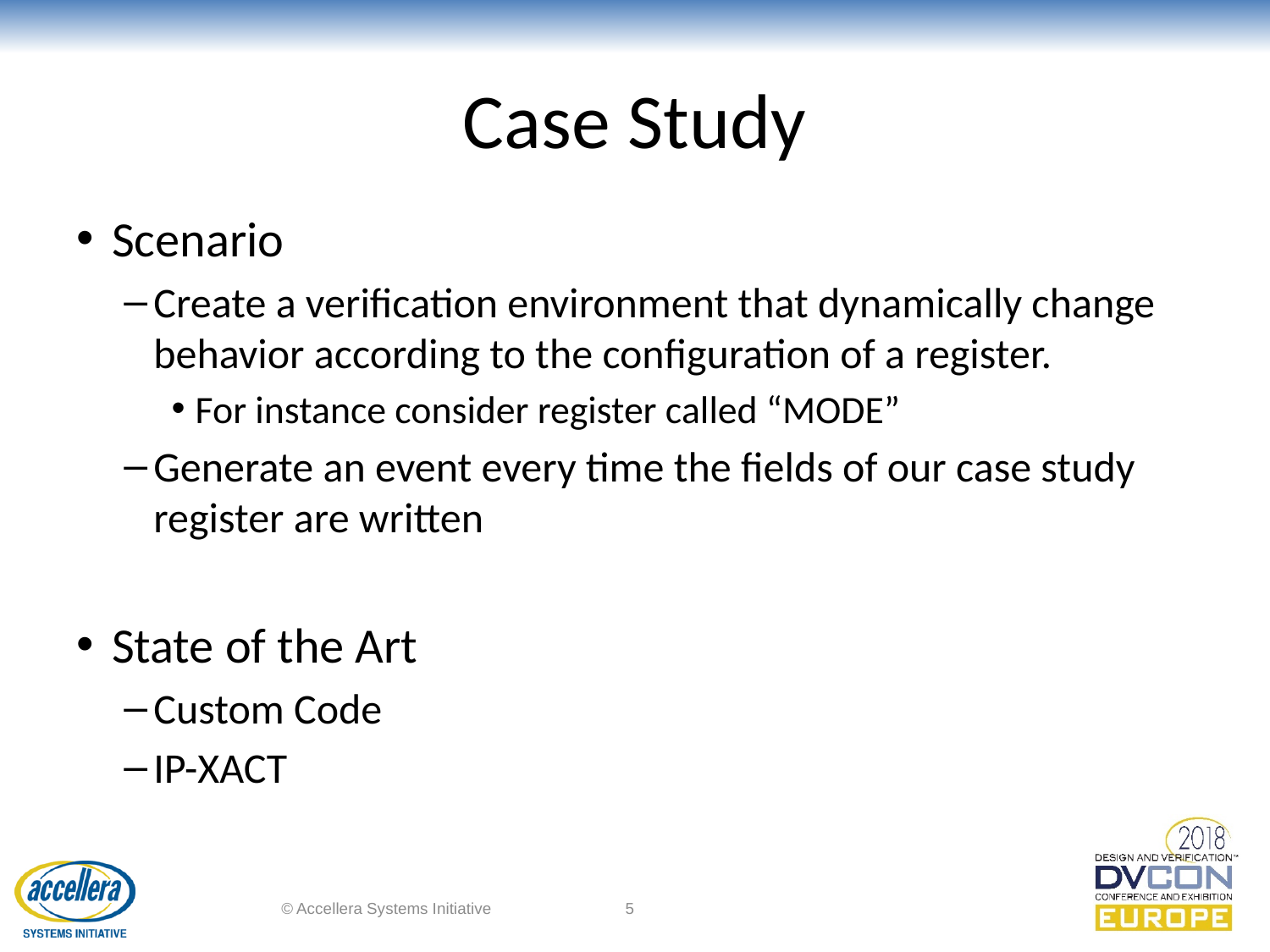

# Case Study
Scenario
Create a verification environment that dynamically change behavior according to the configuration of a register.
For instance consider register called “MODE”
Generate an event every time the fields of our case study register are written

State of the Art
Custom Code
IP-XACT

© Accellera Systems Initiative
5